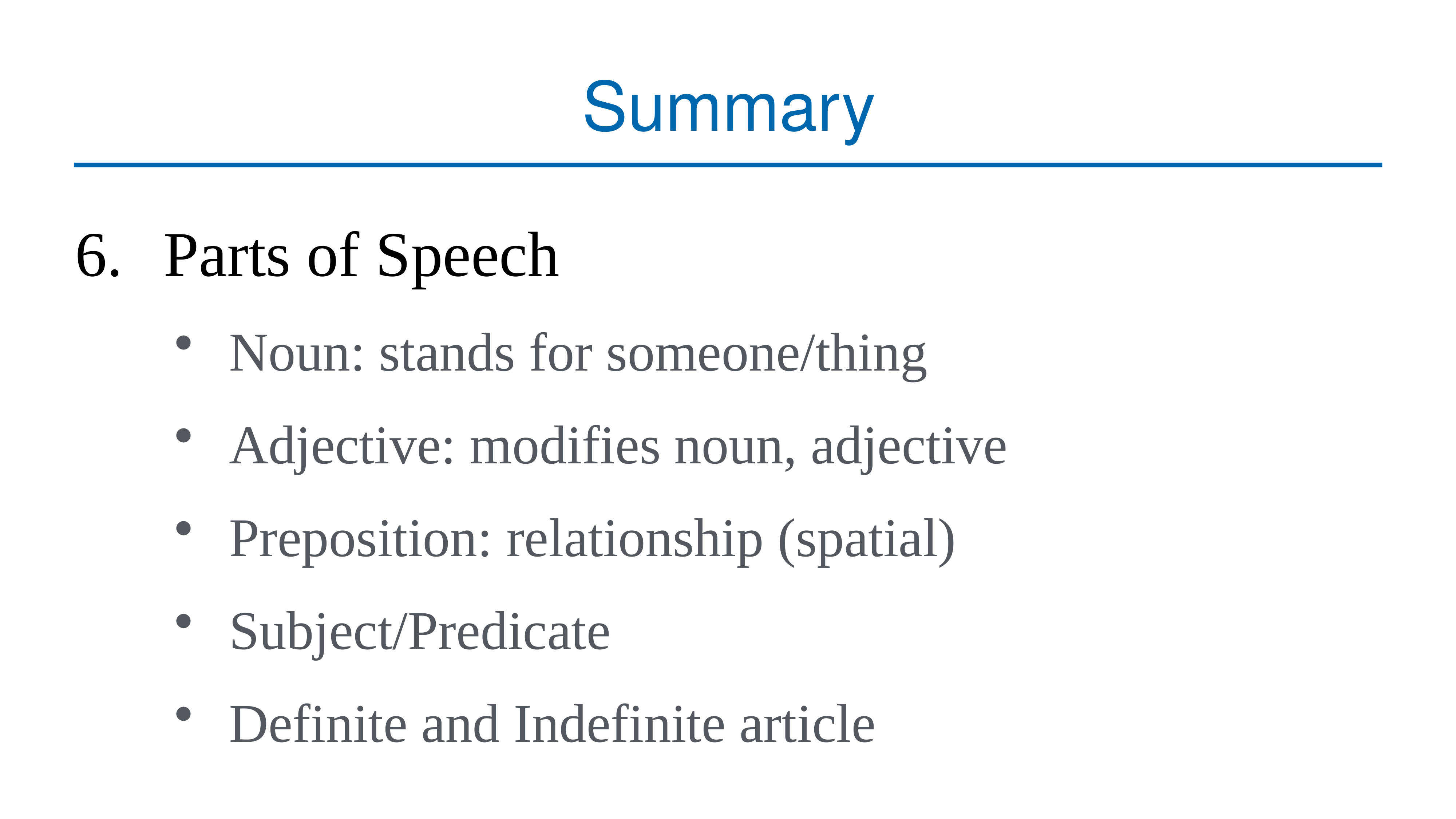

# Summary
Parts of Speech
Noun: stands for someone/thing
Adjective: modifies noun, adjective
Preposition: relationship (spatial)
Subject/Predicate
Definite and Indefinite article